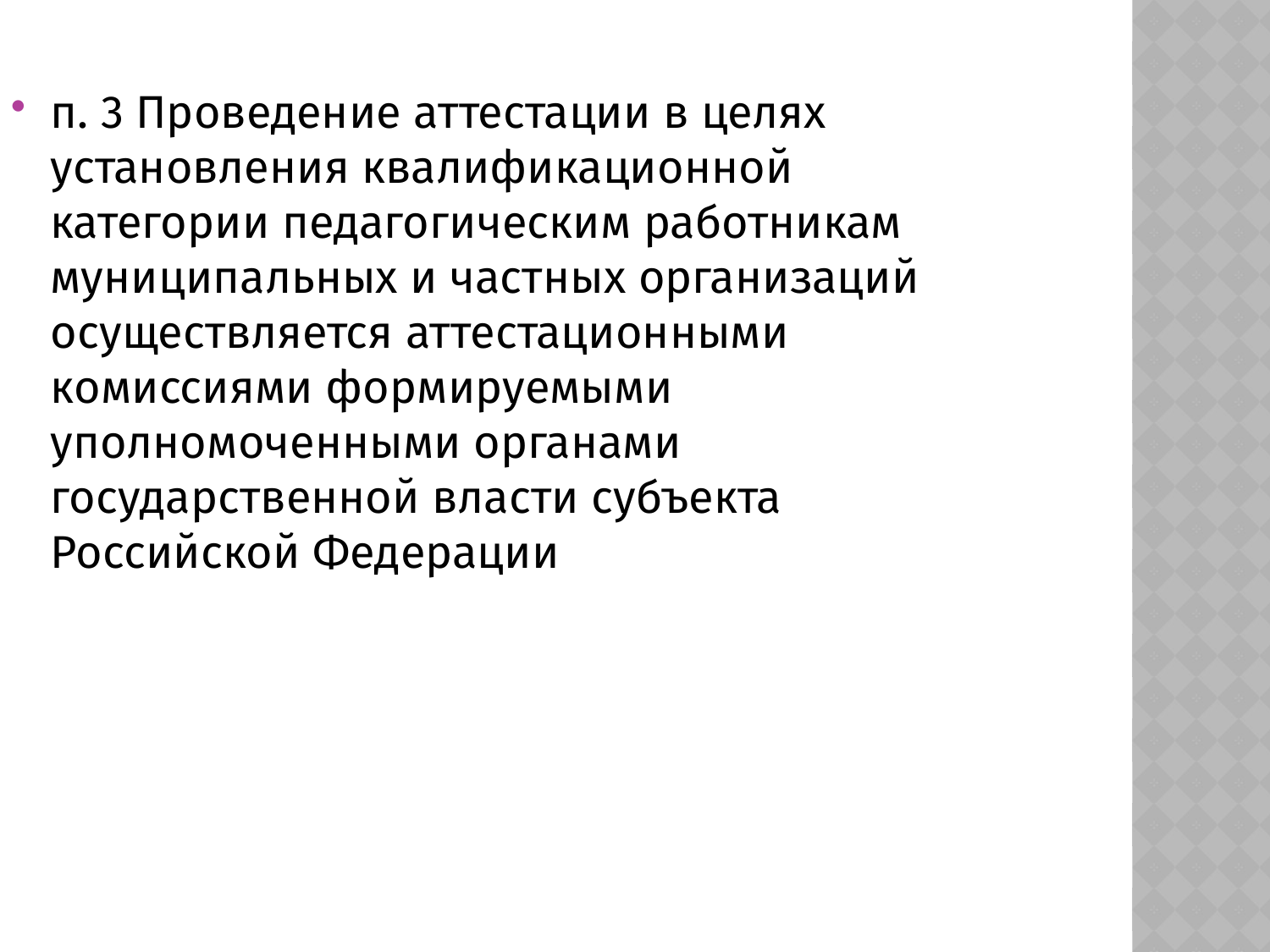

п. 3 Проведение аттестации в целях установления квалификационной категории педагогическим работникам муниципальных и частных организаций осуществляется аттестационными комиссиями формируемыми уполномоченными органами государственной власти субъекта Российской Федерации